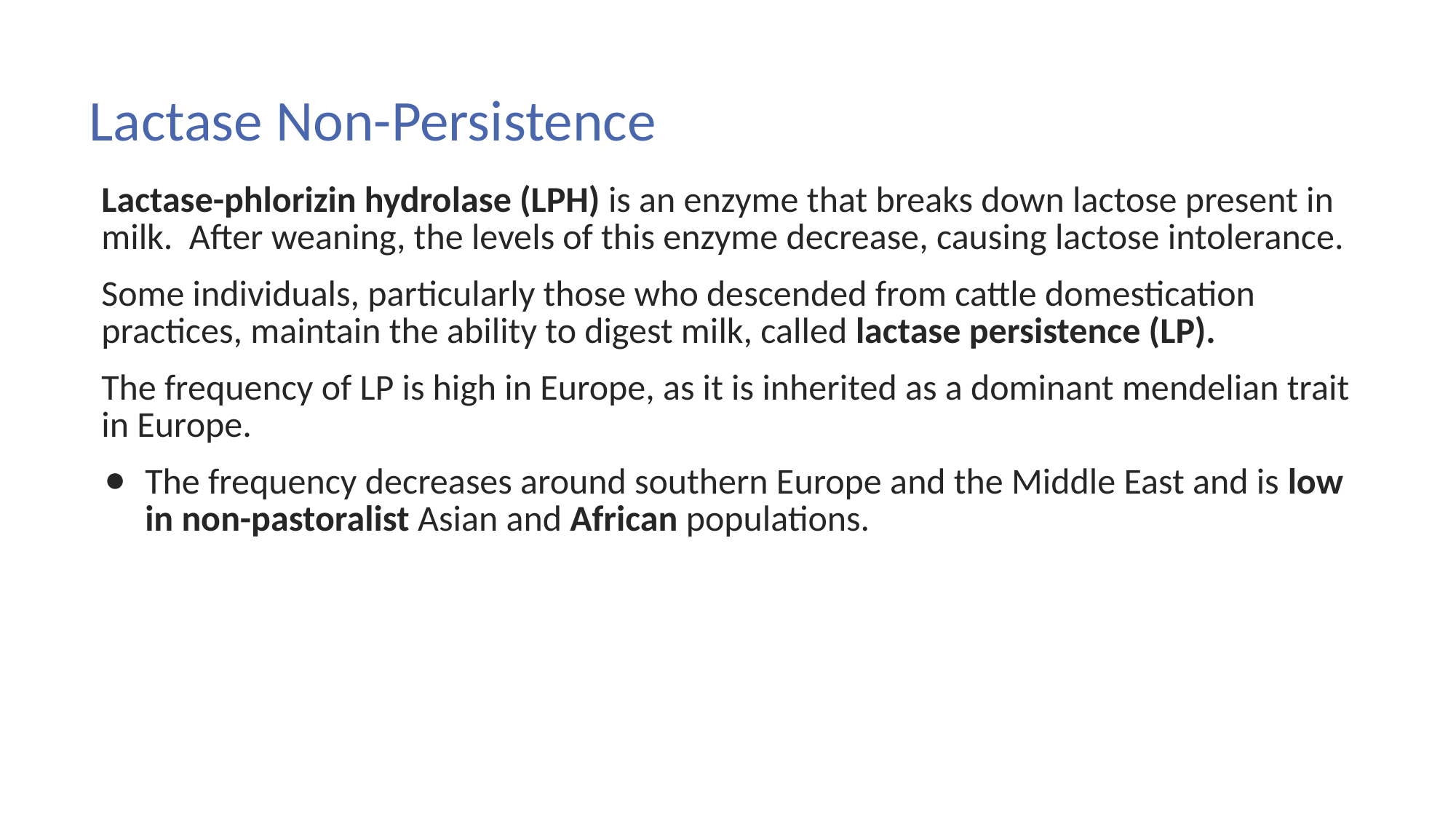

# Lactase Non-Persistence
Lactase-phlorizin hydrolase (LPH) is an enzyme that breaks down lactose present in milk.  After weaning, the levels of this enzyme decrease, causing lactose intolerance.
Some individuals, particularly those who descended from cattle domestication practices, maintain the ability to digest milk, called lactase persistence (LP).
The frequency of LP is high in Europe, as it is inherited as a dominant mendelian trait in Europe.
The frequency decreases around southern Europe and the Middle East and is low in non-pastoralist Asian and African populations.